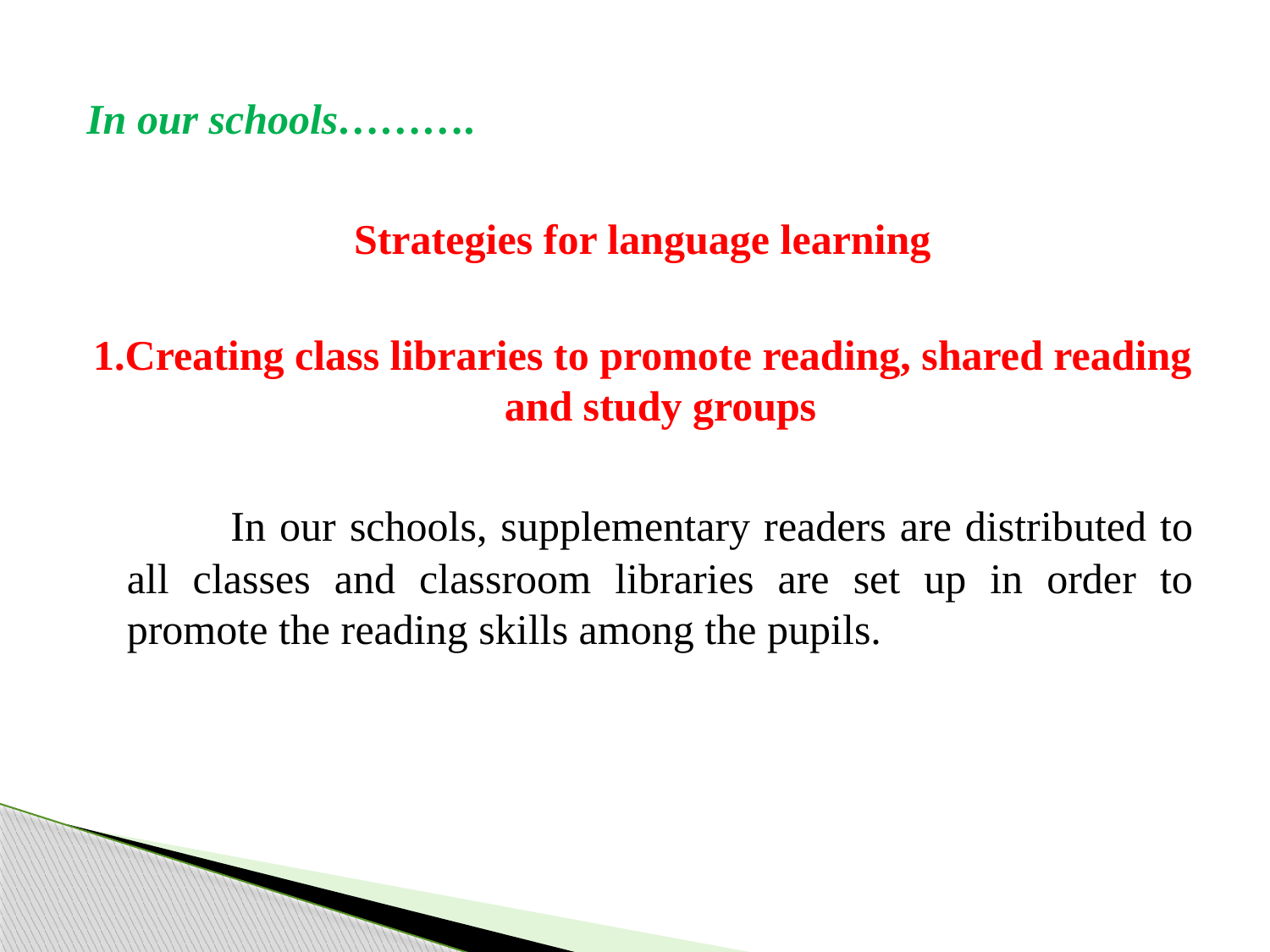

# In our schools……….
Strategies for language learning

1.Creating class libraries to promote reading, shared reading and study groups

	       In our schools, supplementary readers are distributed to all classes and classroom libraries are set up in order to promote the reading skills among the pupils.